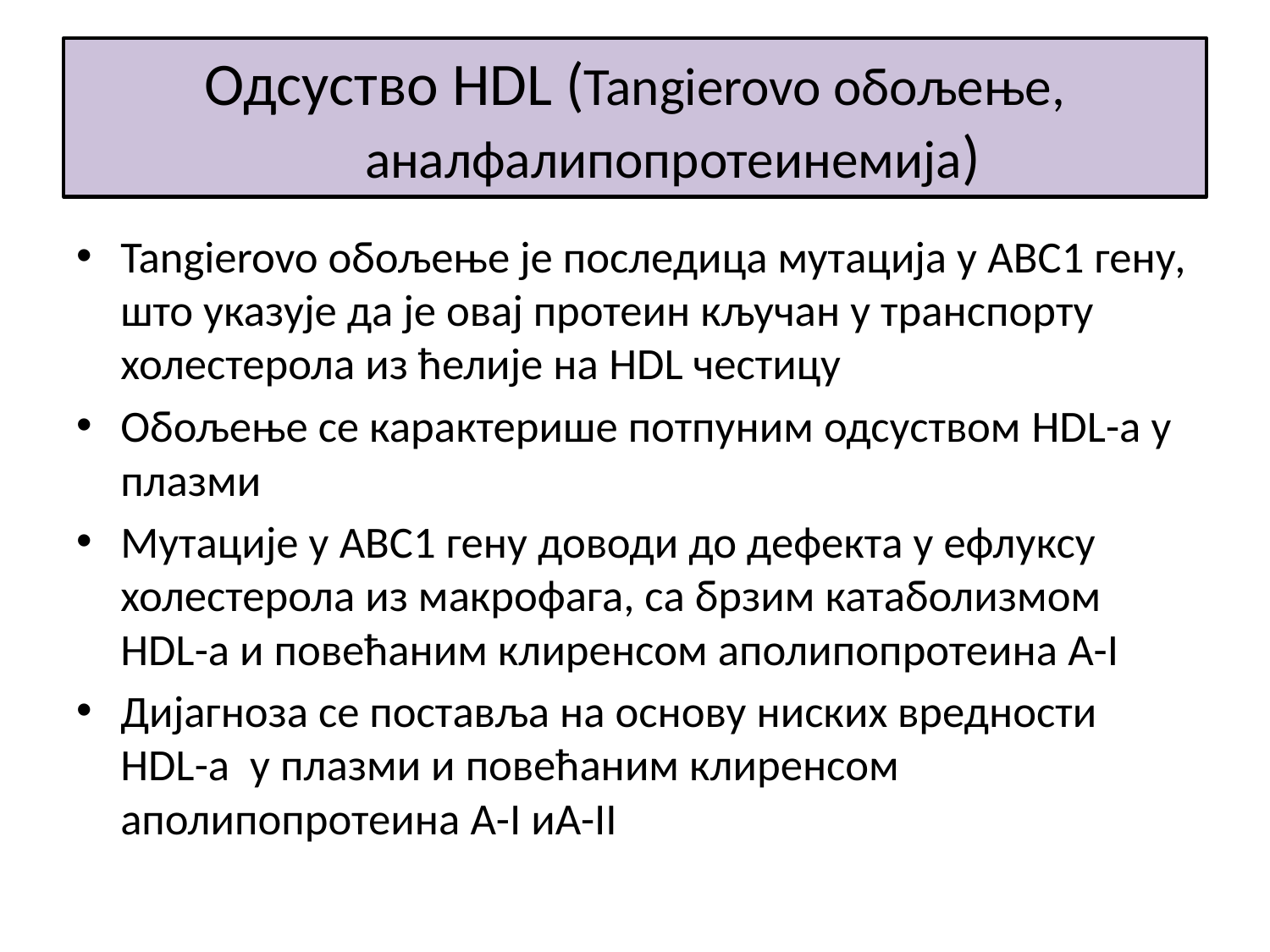

# Одсуство HDL (Tangierovo обољење, аналфалипопротеинемија)
Tangierovo обољење је последица мутација у ABC1 гену, што указује да је овај протеин кључан у транспорту холестерола из ћелије на HDL честицу
Обољење се карактерише потпуним одсуством HDL-a у плазми
Mутацијe у ABC1 гену доводи до дефекта у ефлуксу холестерола из макрофага, са брзим катаболизмом HDL-a и повећаним клиренсом аполипопротеина A-I
Дијагноза се поставља на основу ниских вредности HDL-a  у плазми и повећаним клиренсом аполипопротеина A-I иA-II